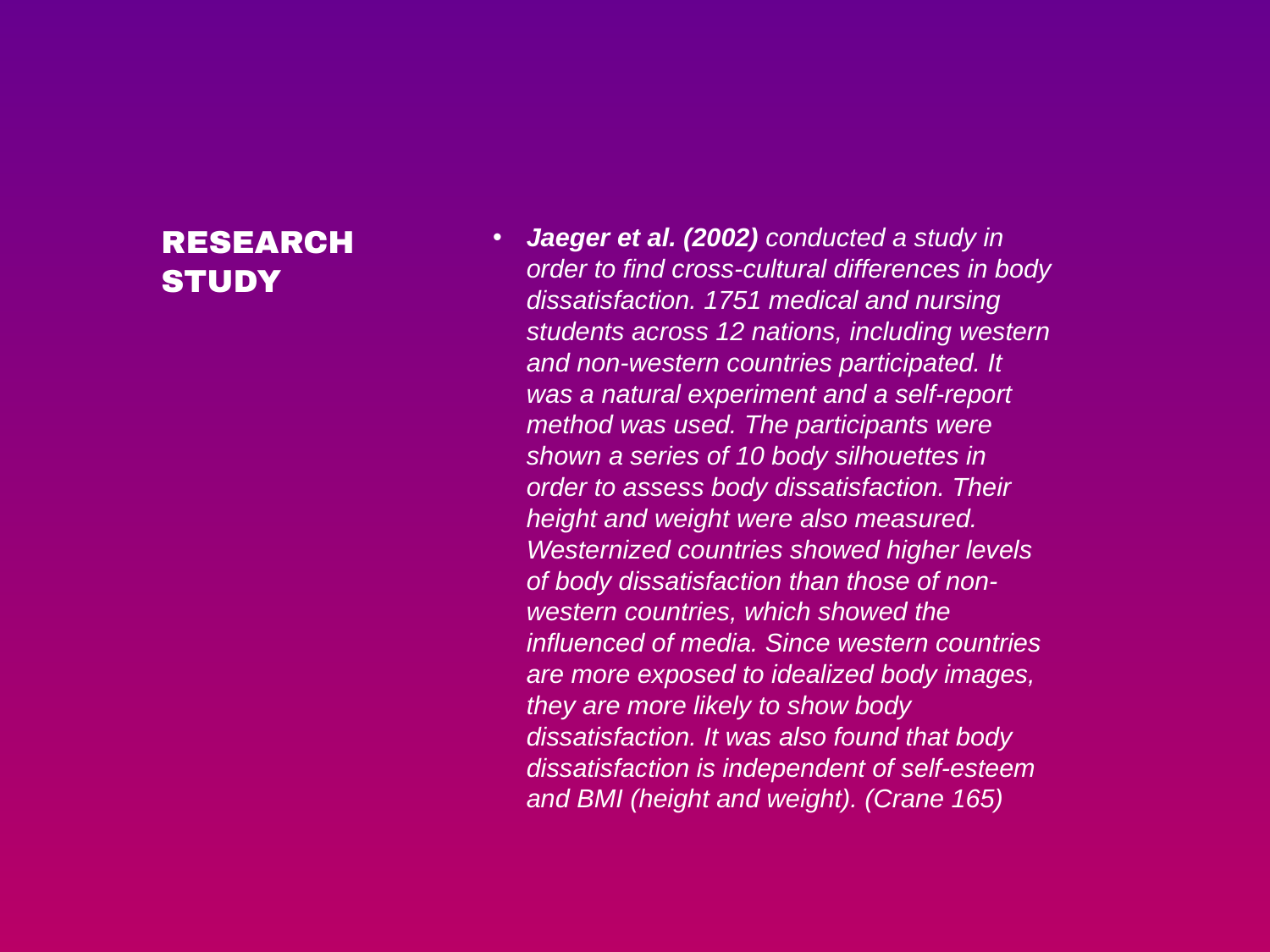

Jaeger et al. (2002) conducted a study in order to find cross-cultural differences in body dissatisfaction. 1751 medical and nursing students across 12 nations, including western and non-western countries participated. It was a natural experiment and a self-report method was used. The participants were shown a series of 10 body silhouettes in order to assess body dissatisfaction. Their height and weight were also measured. Westernized countries showed higher levels of body dissatisfaction than those of non-western countries, which showed the influenced of media. Since western countries are more exposed to idealized body images, they are more likely to show body dissatisfaction. It was also found that body dissatisfaction is independent of self-esteem and BMI (height and weight). (Crane 165)
# Research study